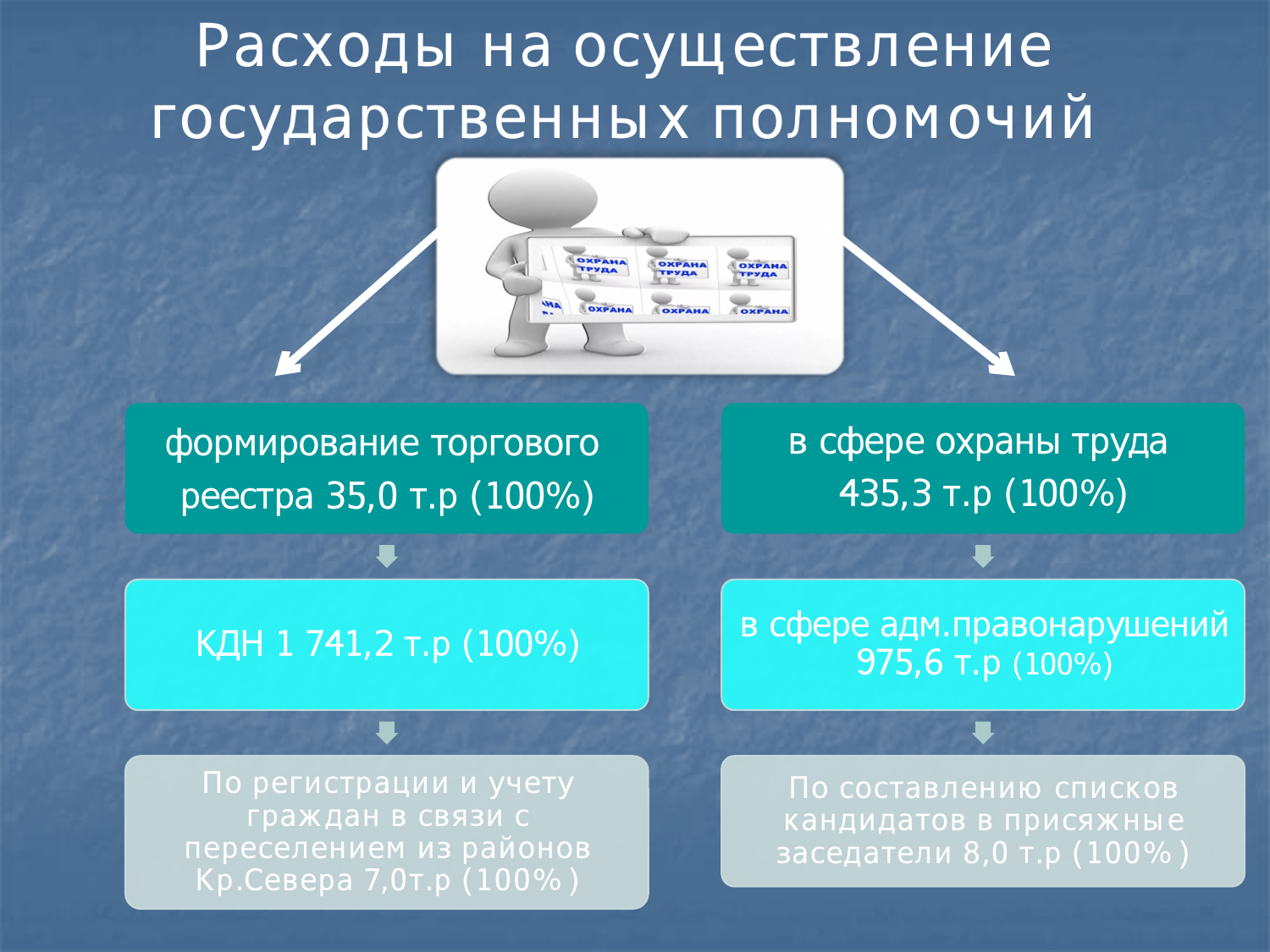

Расходы на осуществление
государственных полномочий
#

формирование торгового
реестра 35,0 т.р (100%)

КДН 1 741,2 т.р (100%)
По регистрации и учету граждан в связи с переселением из районов Кр.Севера 7,0т.р (100%)
в сфере охраны труда
435,3 т.р (100%)
в сфере адм.правонарушений 975,6 т.р (100%)
По составлению списков кандидатов в присяжные заседатели 8,0 т.р (100%)